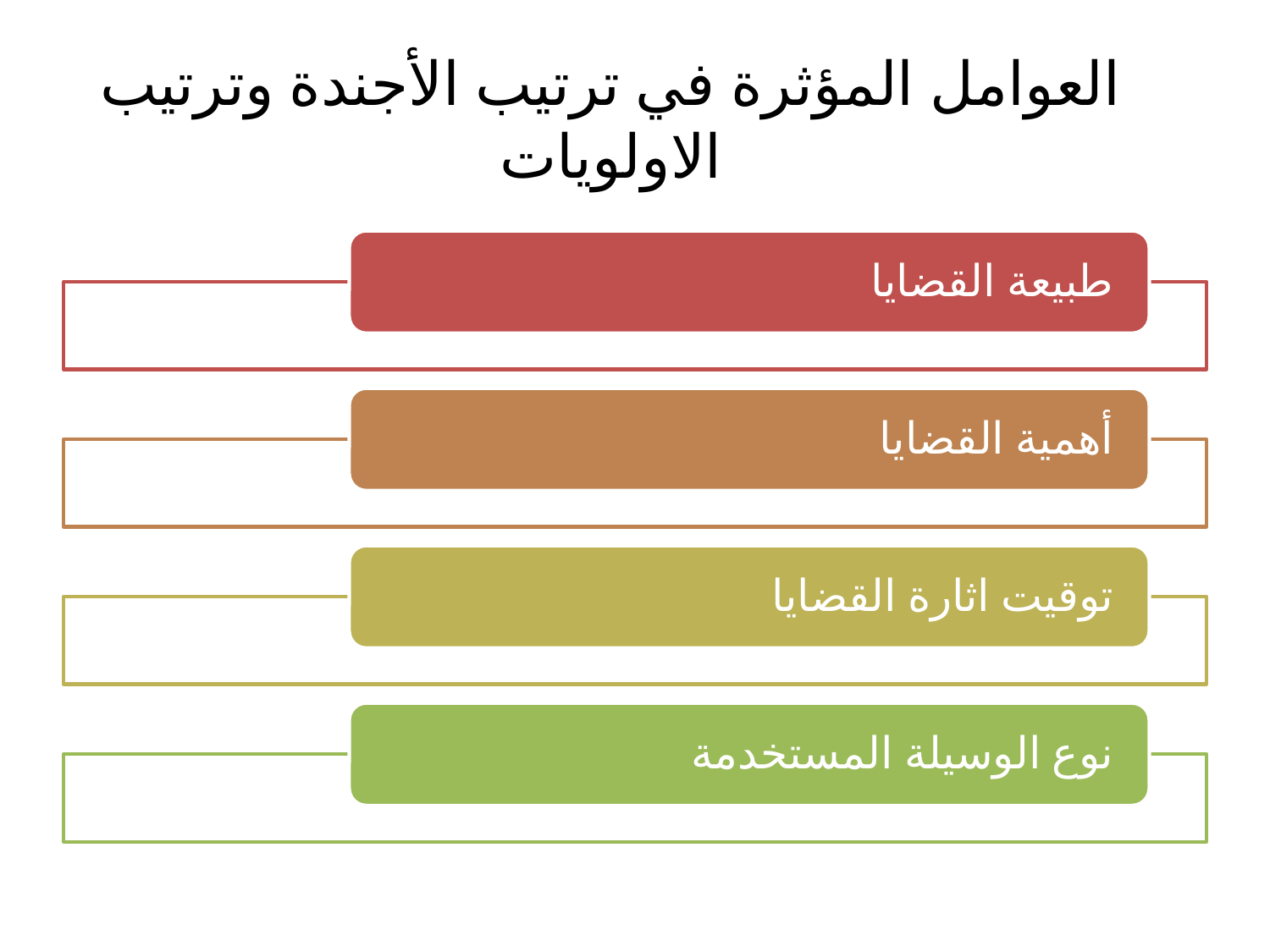

# العوامل المؤثرة في ترتيب الأجندة وترتيب الاولويات
طبيعة القضايا
أهمية القضايا
توقيت اثارة القضايا
نوع الوسيلة المستخدمة